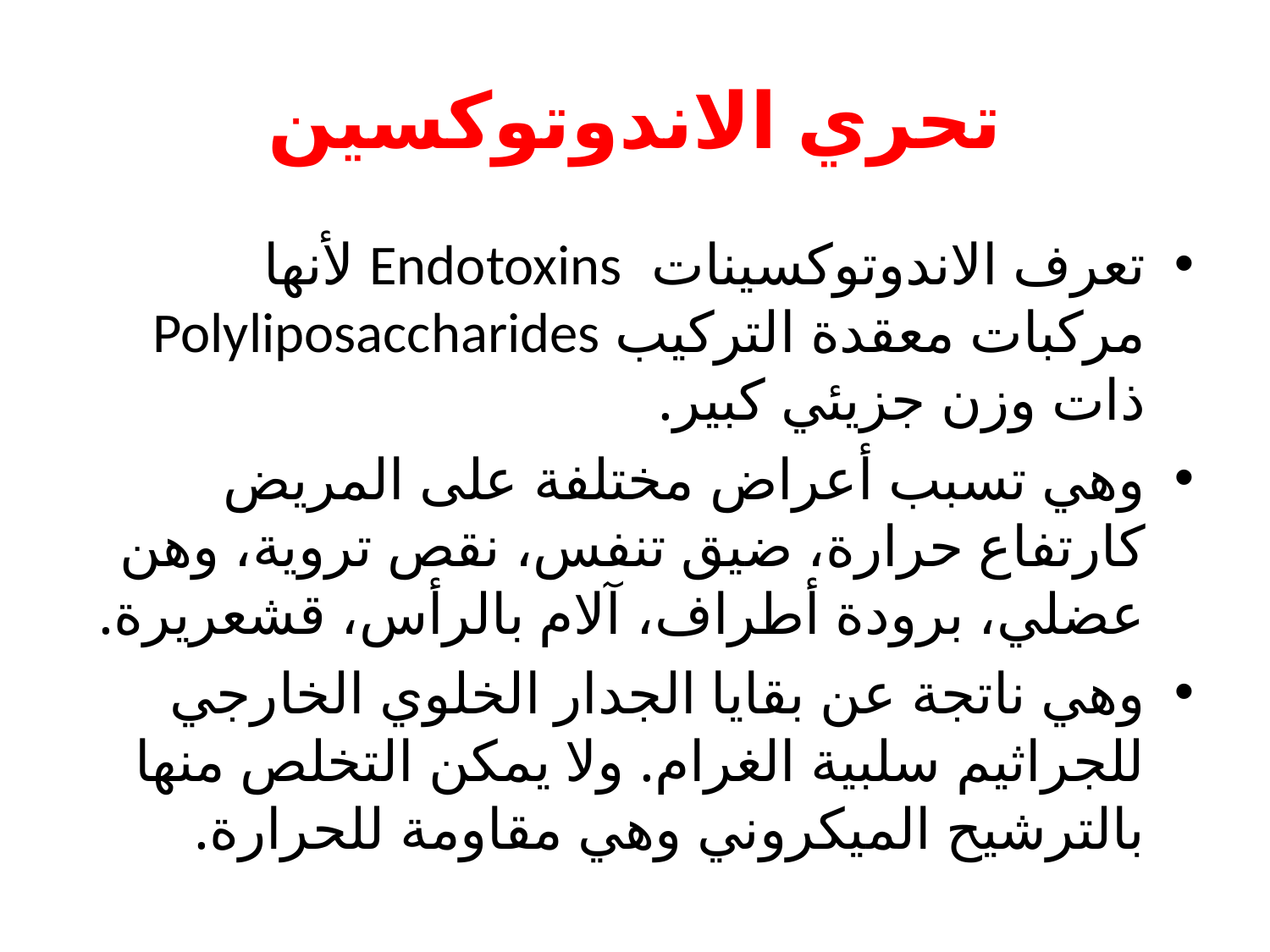

# تحري الاندوتوكسين
تعرف الاندوتوكسينات  Endotoxins لأنها مركبات معقدة التركيب Polyliposaccharides  ذات وزن جزيئي كبير.
وهي تسبب أعراض مختلفة على المريض كارتفاع حرارة، ضيق تنفس، نقص تروية، وهن عضلي، برودة أطراف، آلام بالرأس، قشعريرة.
وهي ناتجة عن بقايا الجدار الخلوي الخارجي للجراثيم سلبية الغرام. ولا يمكن التخلص منها بالترشيح الميكروني وهي مقاومة للحرارة.